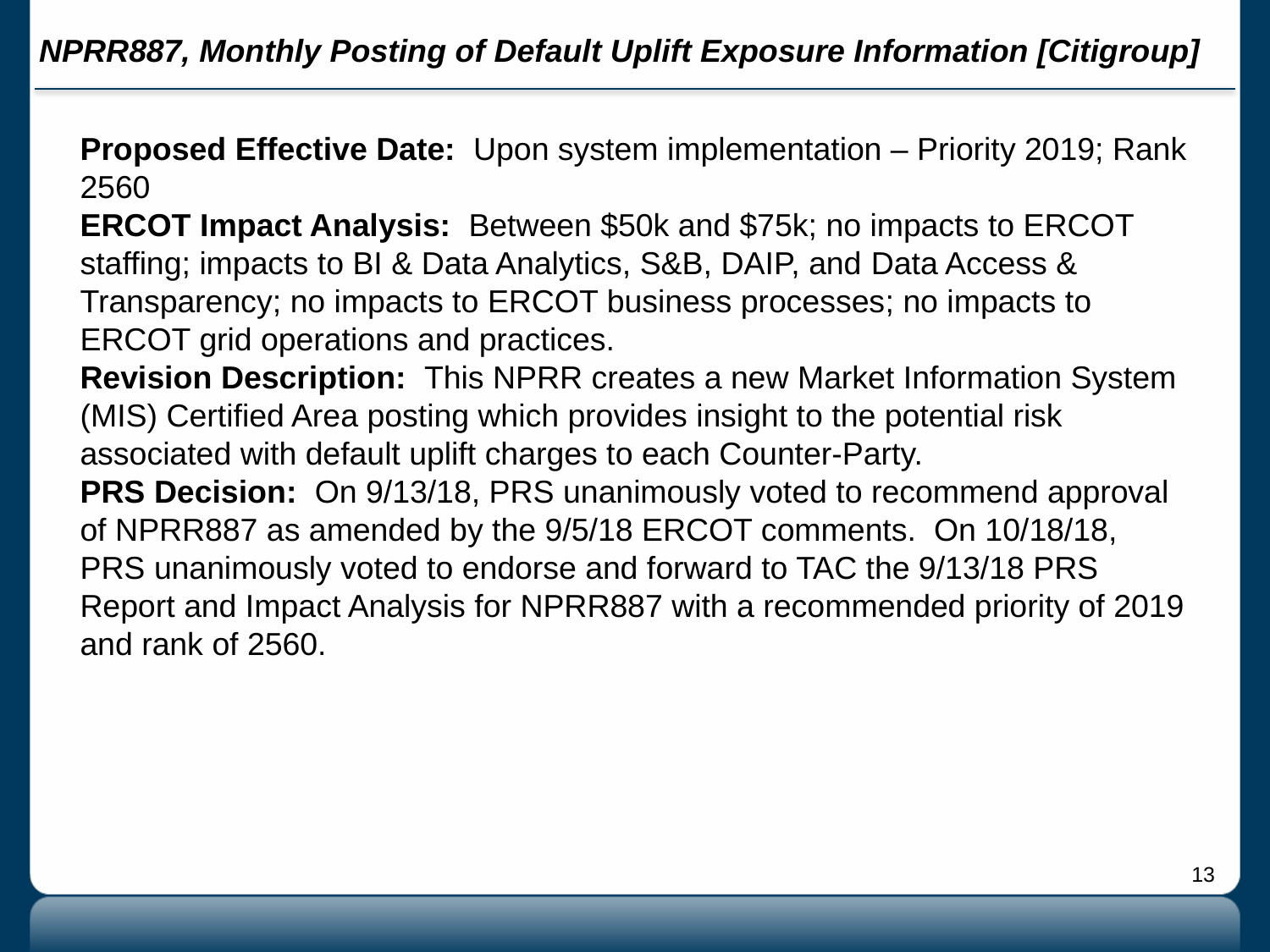

# NPRR887, Monthly Posting of Default Uplift Exposure Information [Citigroup]
Proposed Effective Date:  Upon system implementation – Priority 2019; Rank 2560
ERCOT Impact Analysis:  Between $50k and $75k; no impacts to ERCOT staffing; impacts to BI & Data Analytics, S&B, DAIP, and Data Access & Transparency; no impacts to ERCOT business processes; no impacts to ERCOT grid operations and practices.
Revision Description:  This NPRR creates a new Market Information System (MIS) Certified Area posting which provides insight to the potential risk associated with default uplift charges to each Counter-Party.
PRS Decision:  On 9/13/18, PRS unanimously voted to recommend approval of NPRR887 as amended by the 9/5/18 ERCOT comments.  On 10/18/18, PRS unanimously voted to endorse and forward to TAC the 9/13/18 PRS Report and Impact Analysis for NPRR887 with a recommended priority of 2019 and rank of 2560.